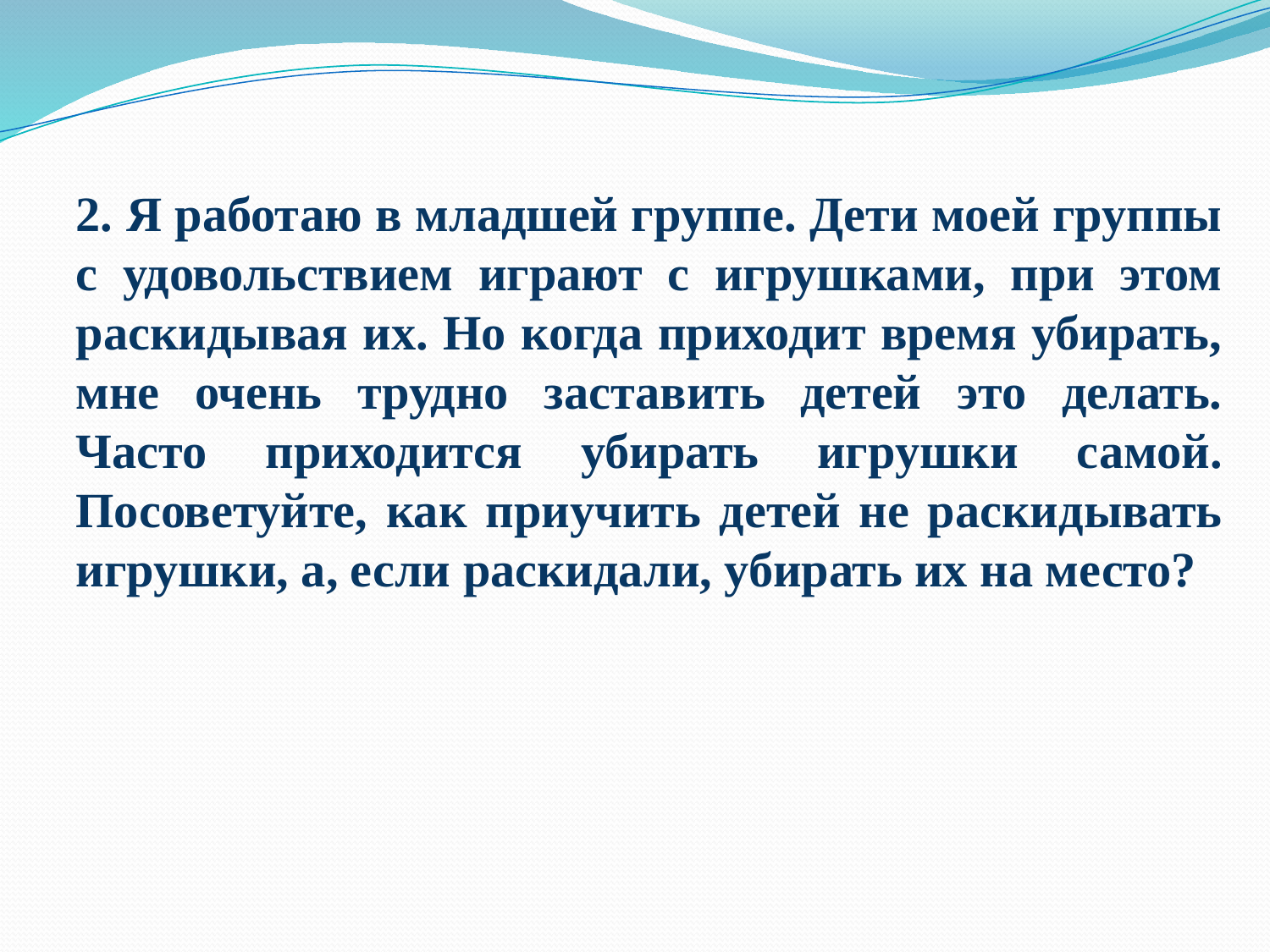

2. Я работаю в младшей группе. Дети моей группы с удовольствием играют с игрушками, при этом раскидывая их. Но когда приходит время убирать, мне очень трудно заставить детей это делать. Часто приходится убирать игрушки самой. Посоветуйте, как приучить детей не раскидывать игрушки, а, если раскидали, убирать их на место?